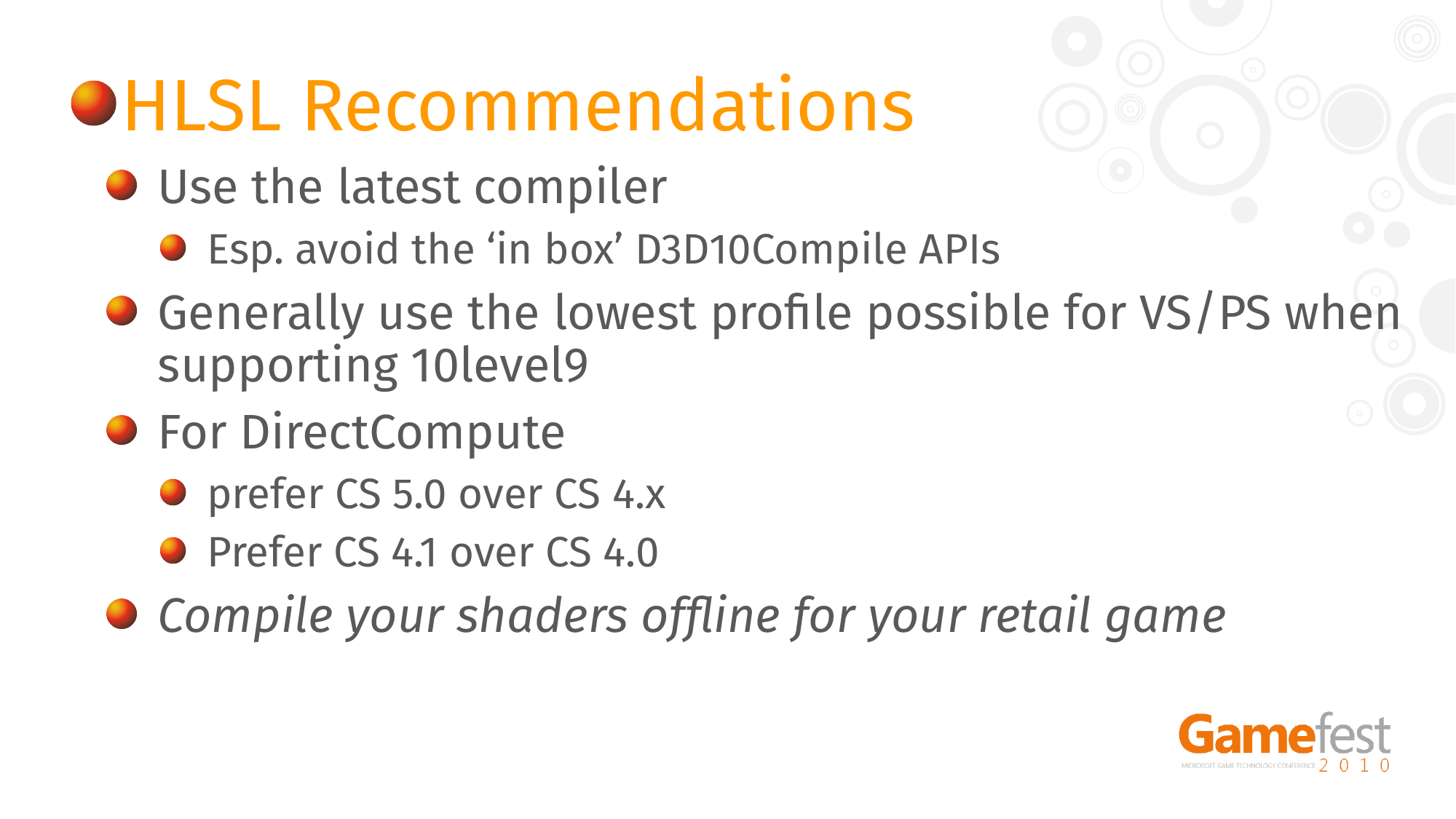

Use the latest compiler
Esp. avoid the ‘in box’ D3D10Compile APIs
Generally use the lowest profile possible for VS/PS when supporting 10level9
For DirectCompute
prefer CS 5.0 over CS 4.x
Prefer CS 4.1 over CS 4.0
Compile your shaders offline for your retail game
HLSL Recommendations